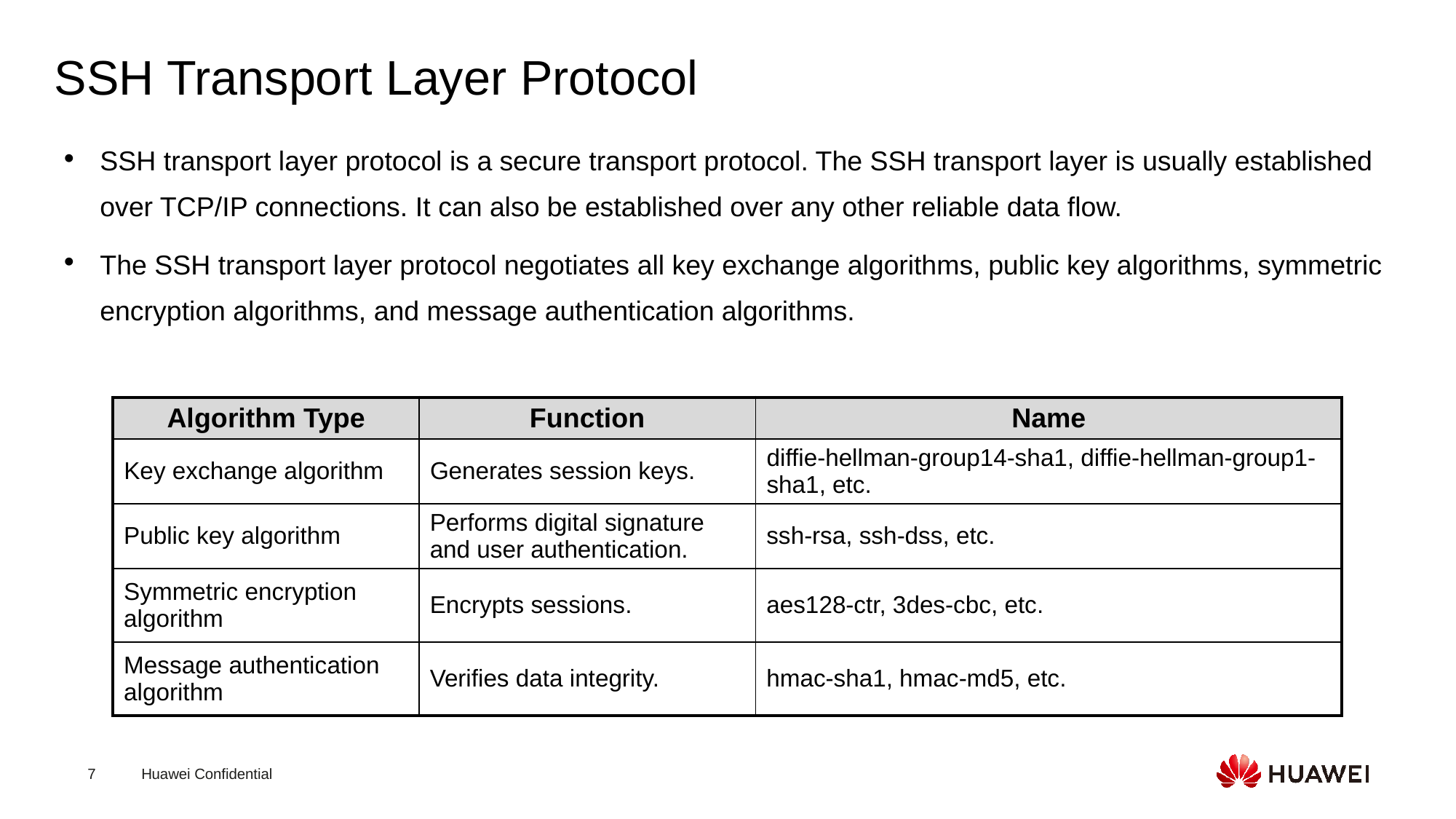

# SSH Transport Layer Protocol
SSH transport layer protocol is a secure transport protocol. The SSH transport layer is usually established over TCP/IP connections. It can also be established over any other reliable data flow.
The SSH transport layer protocol negotiates all key exchange algorithms, public key algorithms, symmetric encryption algorithms, and message authentication algorithms.

| Algorithm Type | Function | Name |
| --- | --- | --- |
| Key exchange algorithm | Generates session keys. | diffie-hellman-group14-sha1, diffie-hellman-group1-sha1, etc. |
| Public key algorithm | Performs digital signature and user authentication. | ssh-rsa, ssh-dss, etc. |
| Symmetric encryption algorithm | Encrypts sessions. | aes128-ctr, 3des-cbc, etc. |
| Message authentication algorithm | Verifies data integrity. | hmac-sha1, hmac-md5, etc. |